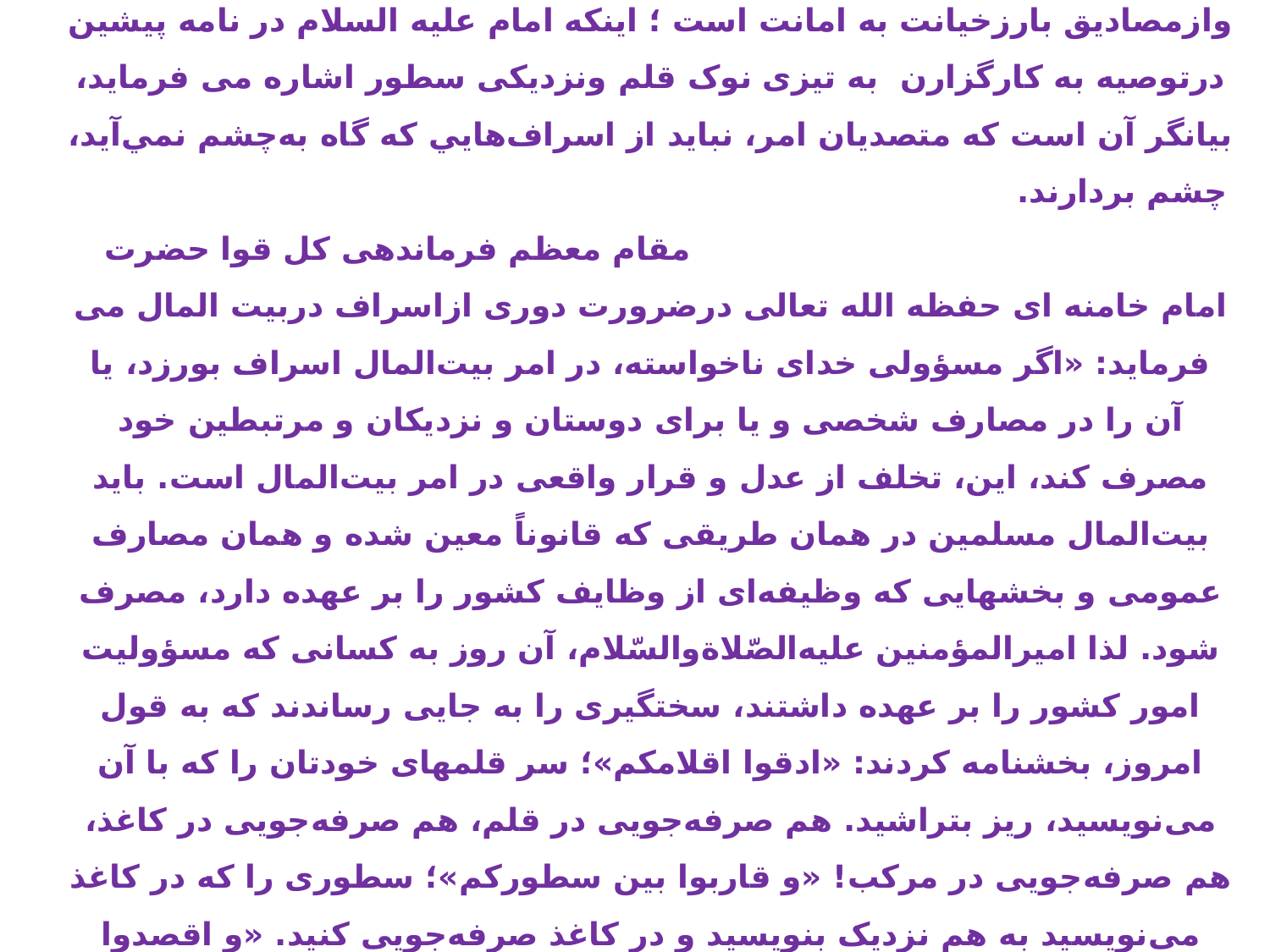

4- اجتناب وپرهیزازاسراف دراموال وامکانات بیت المال
از زیان‌بارترین اقسام اسراف، اسراف در اموال عمومی و بیت‌المال است،چراکه کوچکترین اسراف  درامر بيت‌المال، تضييع حق ديگران وازمصادیق بارزخیانت به امانت است ؛ اینکه امام علیه السلام در نامه پیشین درتوصیه به کارگزارن  به تیزی نوک قلم ونزدیکی سطور اشاره می فرماید، بيانگر آن است كه متصدیان امر، نبايد از اسراف‌هايي كه گاه به‌چشم نمي‌آيد، چشم بردارند.                                                                                                                                     مقام معظم فرماندهی کل قوا حضرت امام خامنه ای حفظه الله تعالی درضرورت دوری ازاسراف دربیت المال می فرماید: «اگر مسؤولی خدای ناخواسته، در امر بیت‌المال اسراف بورزد، یا آن را در مصارف شخصی و یا برای دوستان و نزدیکان و مرتبطین خود مصرف کند، این، تخلف از عدل و قرار واقعی در امر بیت‌المال است. باید بیت‌المال مسلمین در همان طریقی که قانوناً معین شده و همان مصارف عمومی و بخشهایی که وظیفه‌ای از وظایف کشور را بر عهده دارد، مصرف شود. لذا امیرالمؤمنین علیه‌الصّلاةوالسّلام، آن روز به کسانی که مسؤولیت امور کشور را بر عهده داشتند، سختگیری را به جایی رساندند که به قول امروز، بخشنامه کردند: «ادقوا اقلامکم»؛ سر قلمهای خودتان را که با آن می‌نویسید، ریز بتراشید. هم صرفه‌جویی در قلم، هم صرفه‌جویی در کاغذ، هم صرفه‌جویی در مرکب! «و قاربوا بین سطورکم»؛ سطوری را که در کاغذ می‌نویسید به هم نزدیک بنویسید و در کاغذ صرفه‌جویی کنید. «و اقصدوا قصد المعانی»؛ مطالب لازم را بنویسید. از زیاده‌روی و زیاده‌نویسی پرهیز کنید.